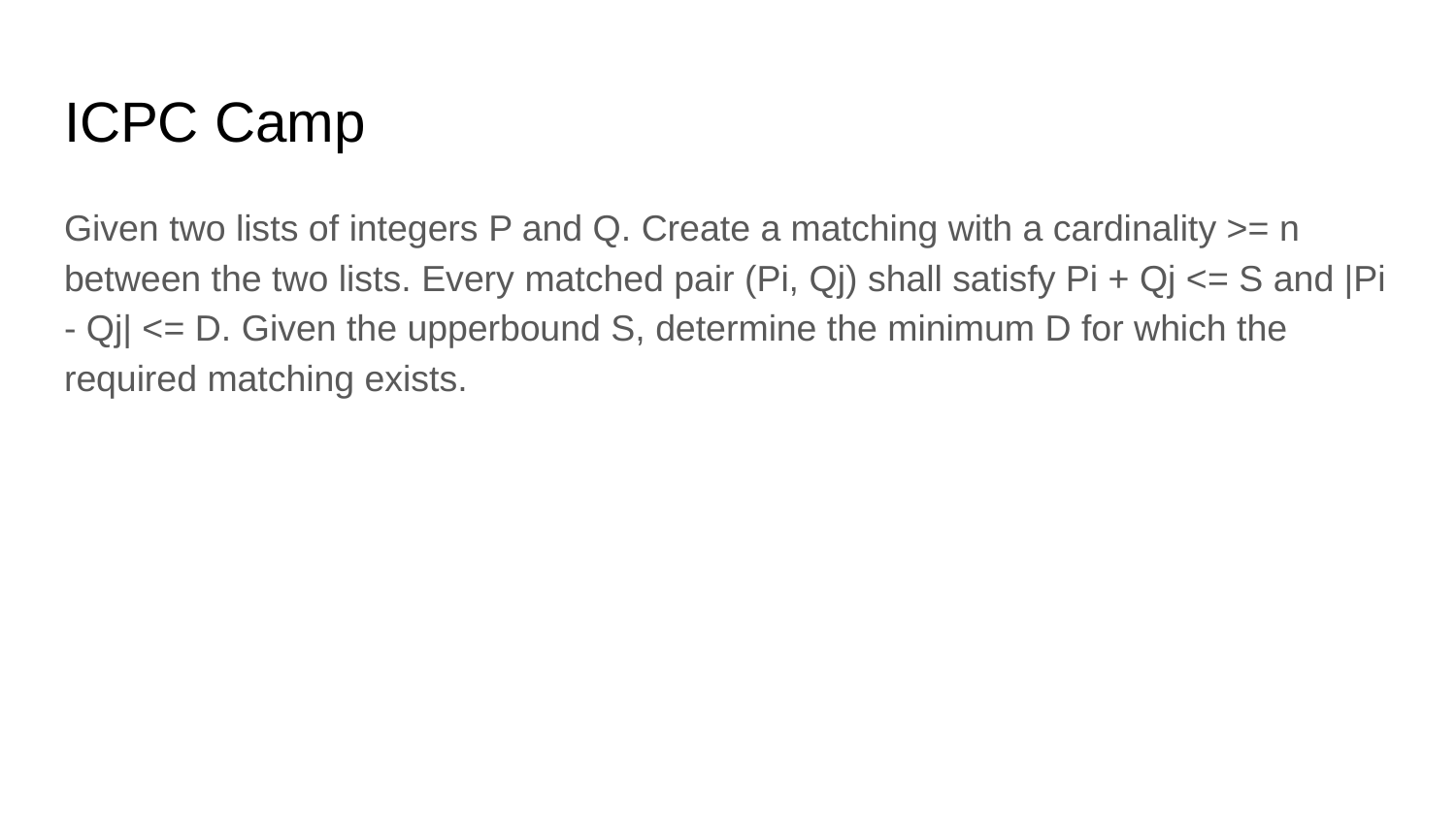

# ICPC Camp
Given two lists of integers P and Q. Create a matching with a cardinality >= n between the two lists. Every matched pair (Pi, Qj) shall satisfy Pi + Qj <= S and |Pi - Qj| <= D. Given the upperbound S, determine the minimum D for which the required matching exists.